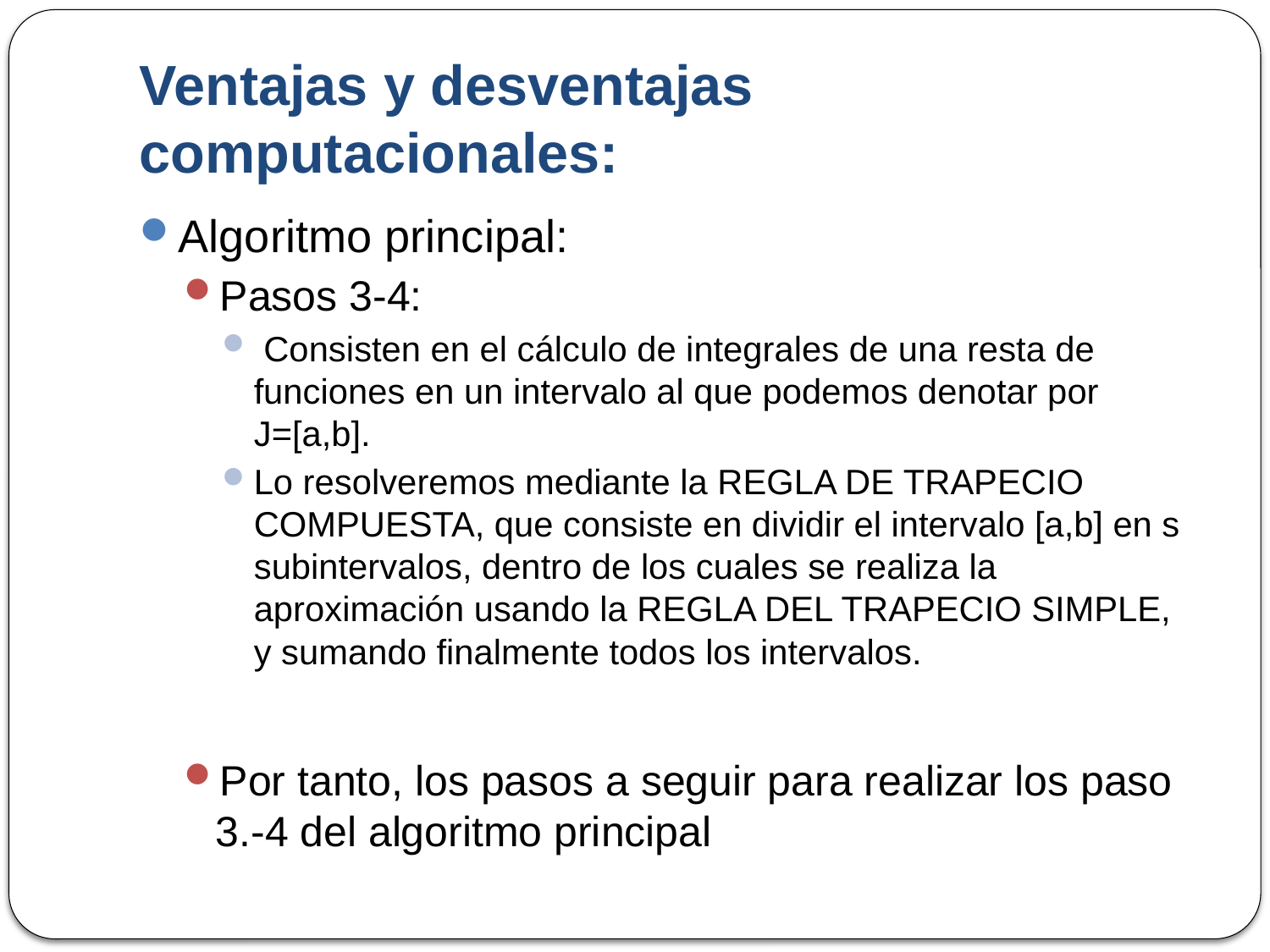

# Ventajas y desventajas computacionales:
Algoritmo principal:
Pasos 3-4:
 Consisten en el cálculo de integrales de una resta de funciones en un intervalo al que podemos denotar por J=[a,b].
Lo resolveremos mediante la REGLA DE TRAPECIO COMPUESTA, que consiste en dividir el intervalo [a,b] en s subintervalos, dentro de los cuales se realiza la aproximación usando la REGLA DEL TRAPECIO SIMPLE, y sumando finalmente todos los intervalos.

Por tanto, los pasos a seguir para realizar los paso 3.-4 del algoritmo principal